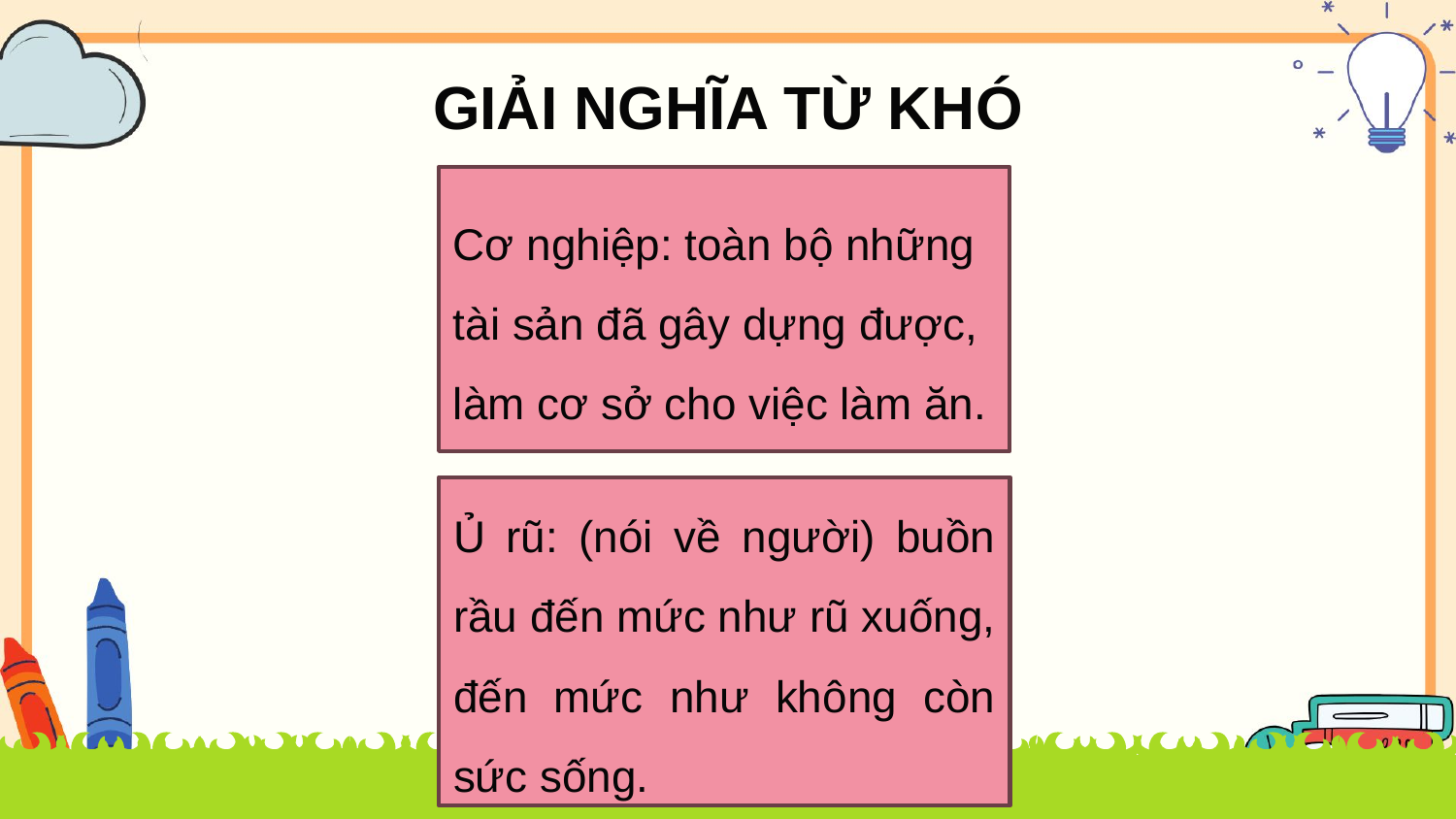

# GIẢI NGHĨA TỪ KHÓ
Cơ nghiệp: toàn bộ những tài sản đã gây dựng được, làm cơ sở cho việc làm ăn.
Ủ rũ: (nói về người) buồn rầu đến mức như rũ xuống, đến mức như không còn sức sống.